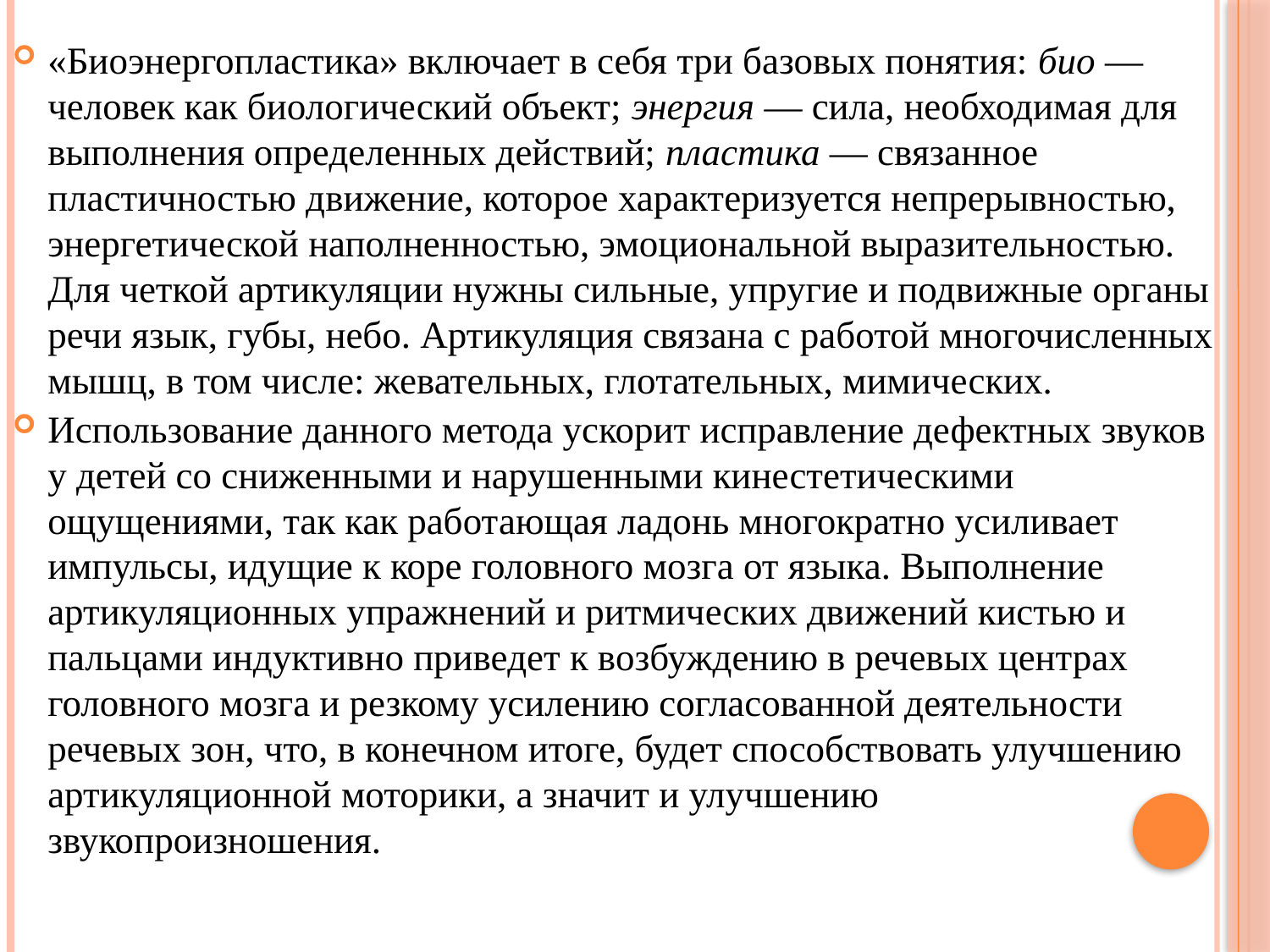

«Биоэнергопластика» включает в себя три базовых понятия: био — человек как биологический объект; энергия — сила, необходимая для выполнения определенных действий; пластика — связанное пластичностью движение, которое характеризуется непрерывностью, энергетической наполненностью, эмоциональной выразительностью. Для четкой артикуляции нужны сильные, упругие и подвижные органы речи язык, губы, небо. Артикуляция связана с работой многочисленных мышц, в том числе: жевательных, глотательных, мимических.
Использование данного метода ускорит исправление дефектных звуков у детей со сниженными и нарушенными кинестетическими ощущениями, так как работающая ладонь многократно усиливает импульсы, идущие к коре головного мозга от языка. Выполнение артикуляционных упражнений и ритмических движений кистью и пальцами индуктивно приведет к возбуждению в речевых центрах головного мозга и резкому усилению согласованной деятельности речевых зон, что, в конечном итоге, будет способствовать улучшению артикуляционной моторики, а значит и улучшению звукопроизношения.